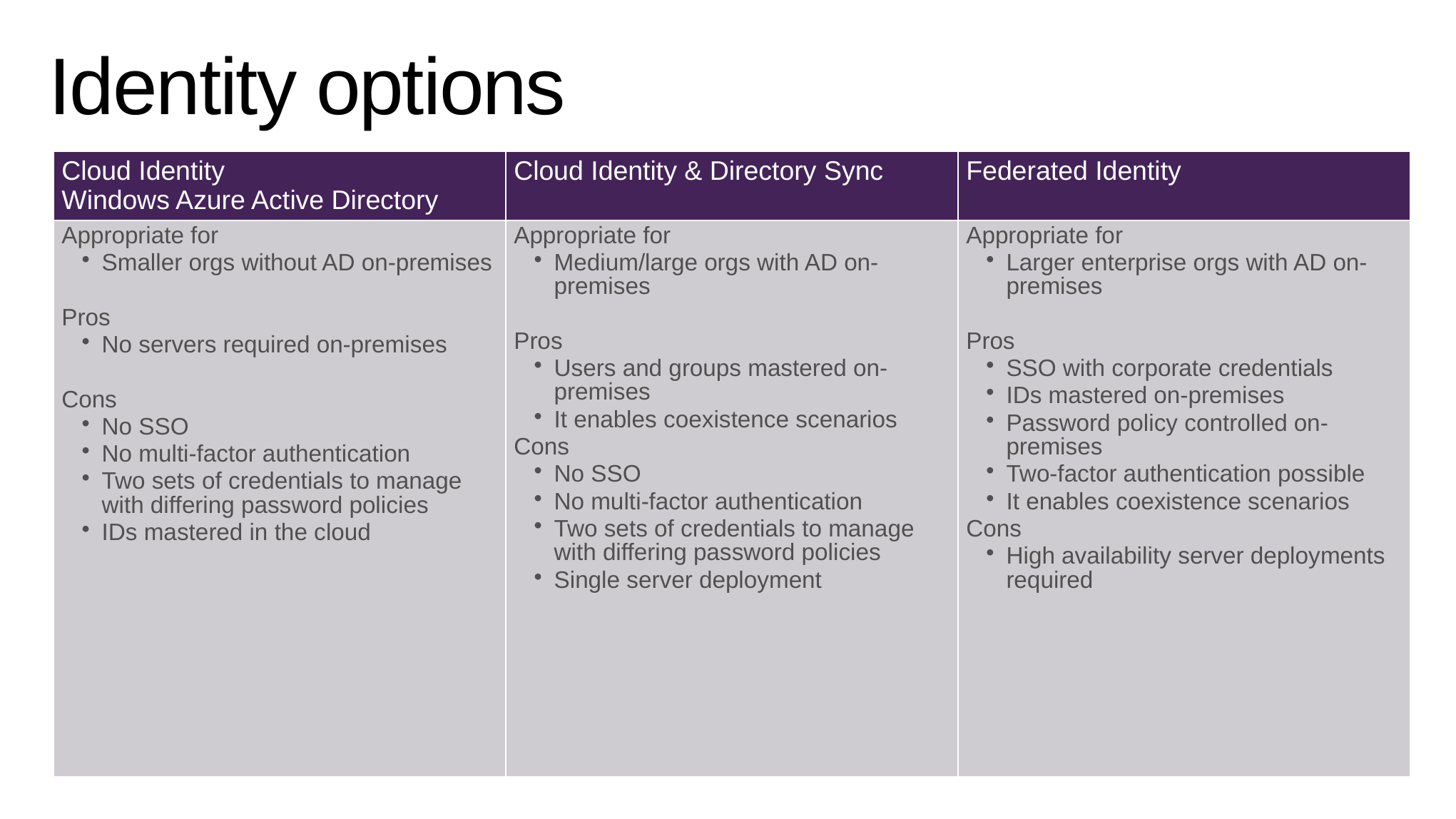

# Identity options
| Cloud Identity Windows Azure Active Directory | Cloud Identity & Directory Sync | Federated Identity |
| --- | --- | --- |
| Appropriate for Smaller orgs without AD on-premises Pros No servers required on-premises Cons No SSO No multi-factor authentication Two sets of credentials to manage with differing password policies IDs mastered in the cloud | Appropriate for Medium/large orgs with AD on-premises Pros Users and groups mastered on-premises It enables coexistence scenarios Cons No SSO No multi-factor authentication Two sets of credentials to manage with differing password policies Single server deployment | Appropriate for Larger enterprise orgs with AD on-premises Pros SSO with corporate credentials IDs mastered on-premises Password policy controlled on-premises Two-factor authentication possible It enables coexistence scenarios Cons High availability server deployments required |